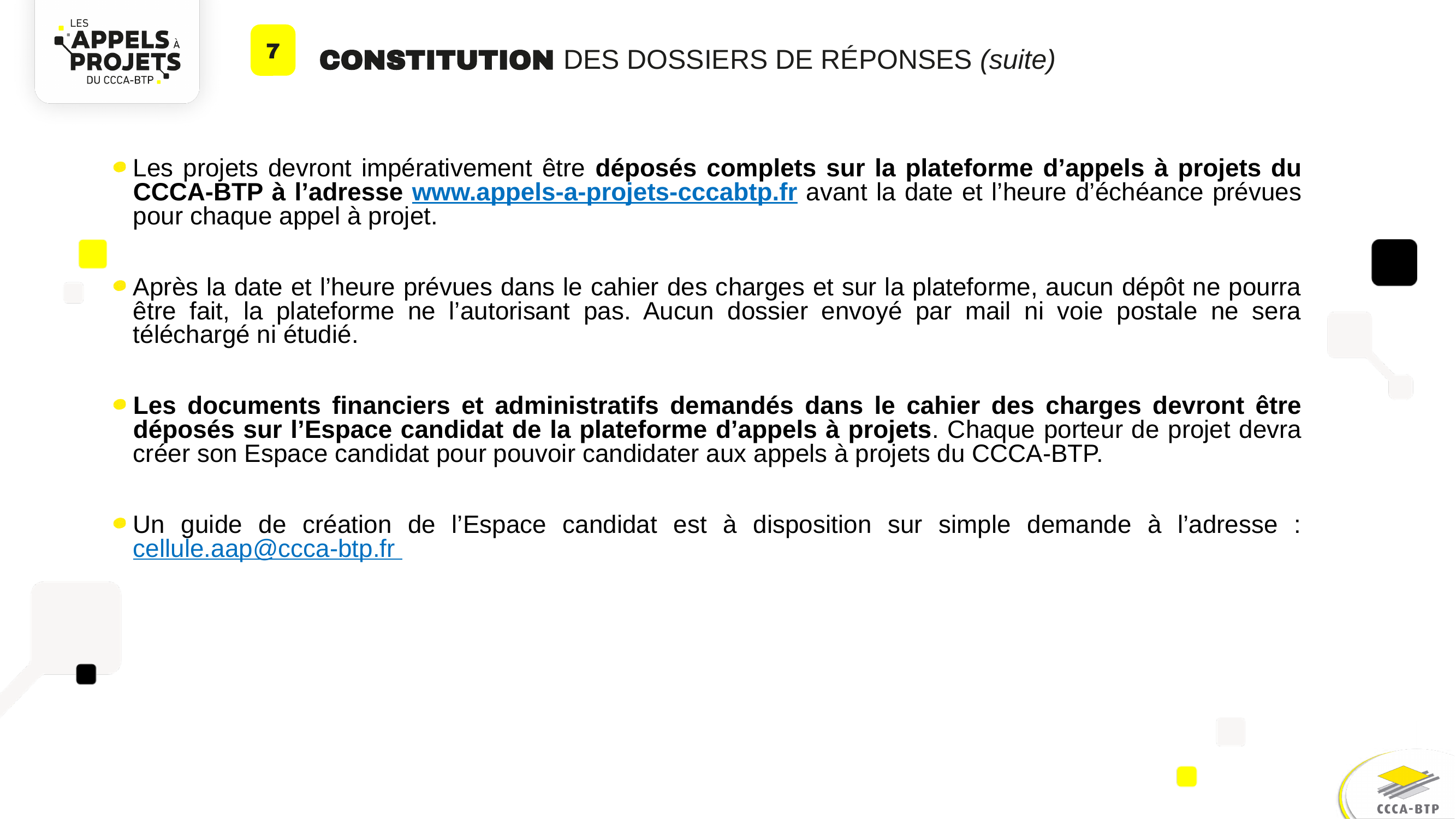

7
CONSTITUTION DES DOSSIERS DE RÉPONSES (suite)
Les projets devront impérativement être déposés complets sur la plateforme d’appels à projets du CCCA-BTP à l’adresse www.appels-a-projets-cccabtp.fr avant la date et l’heure d’échéance prévues pour chaque appel à projet.

Après la date et l’heure prévues dans le cahier des charges et sur la plateforme, aucun dépôt ne pourra être fait, la plateforme ne l’autorisant pas. Aucun dossier envoyé par mail ni voie postale ne sera téléchargé ni étudié.

Les documents financiers et administratifs demandés dans le cahier des charges devront être déposés sur l’Espace candidat de la plateforme d’appels à projets. Chaque porteur de projet devra créer son Espace candidat pour pouvoir candidater aux appels à projets du CCCA-BTP.

Un guide de création de l’Espace candidat est à disposition sur simple demande à l’adresse : cellule.aap@ccca-btp.fr